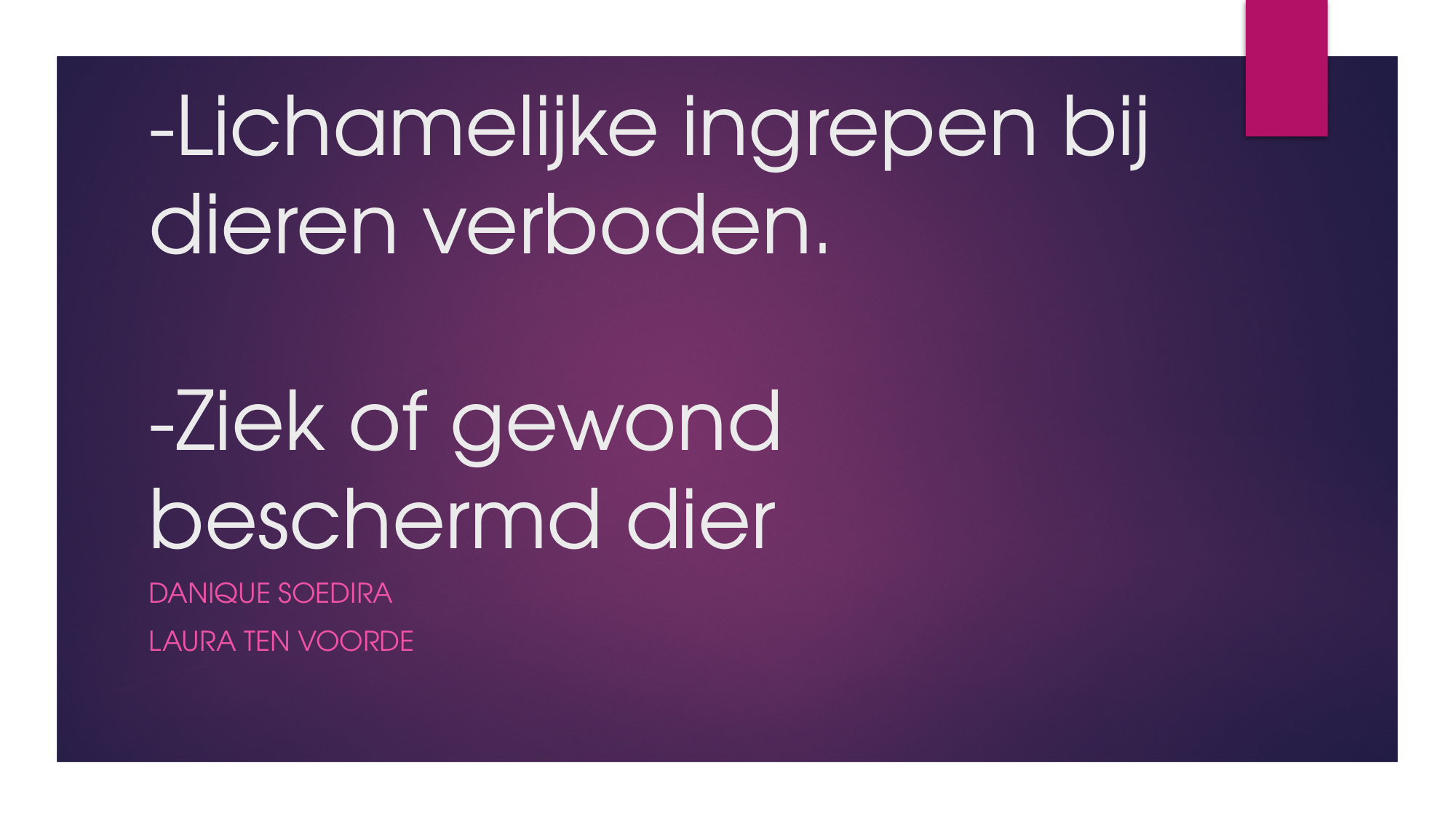

# -Lichamelijke ingrepen bij dieren verboden. -Ziek of gewond beschermd dier
Danique Soedira
Laura ten Voorde